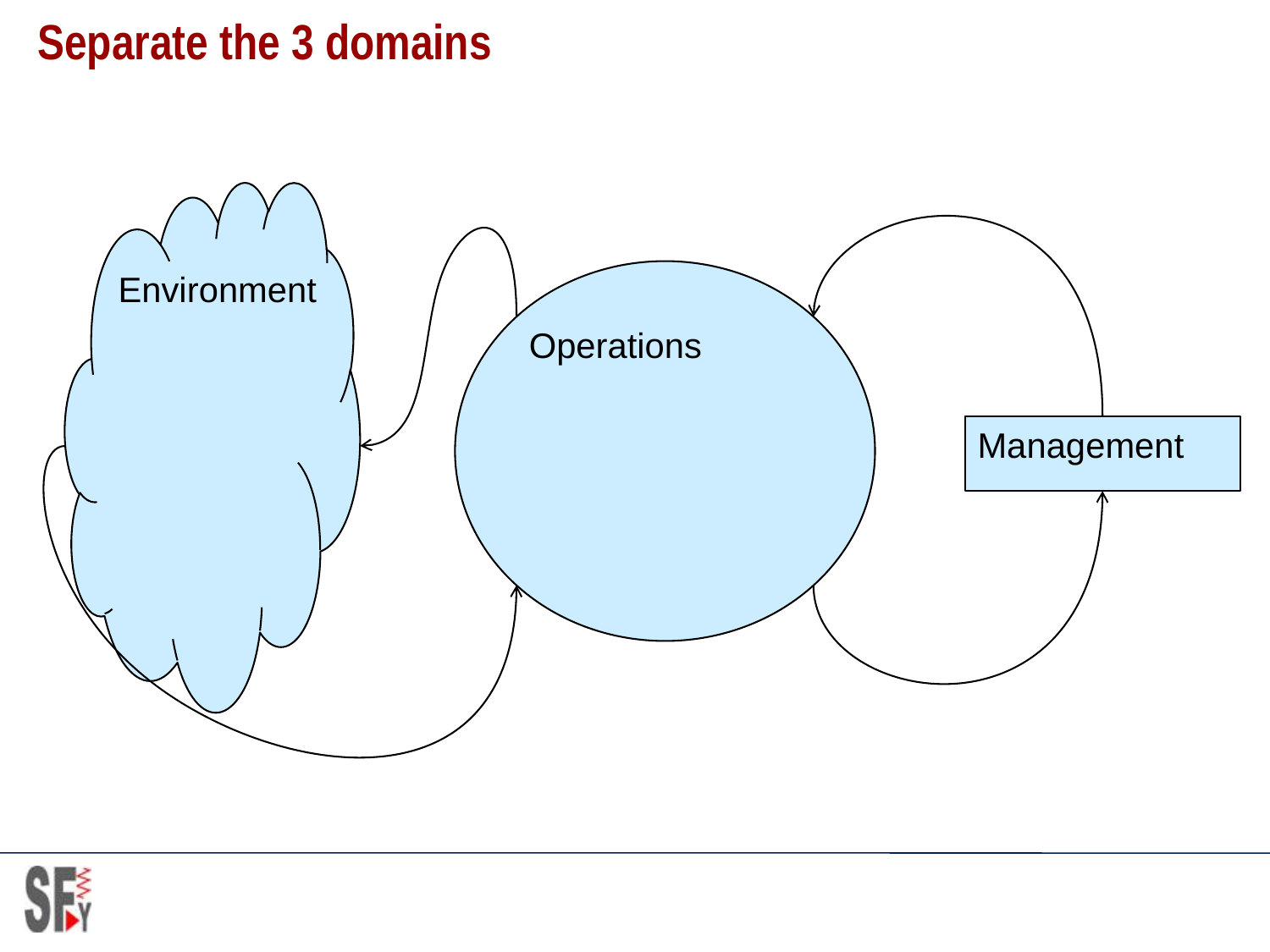

# Separate the 3 domains
Environment
Operations
Management